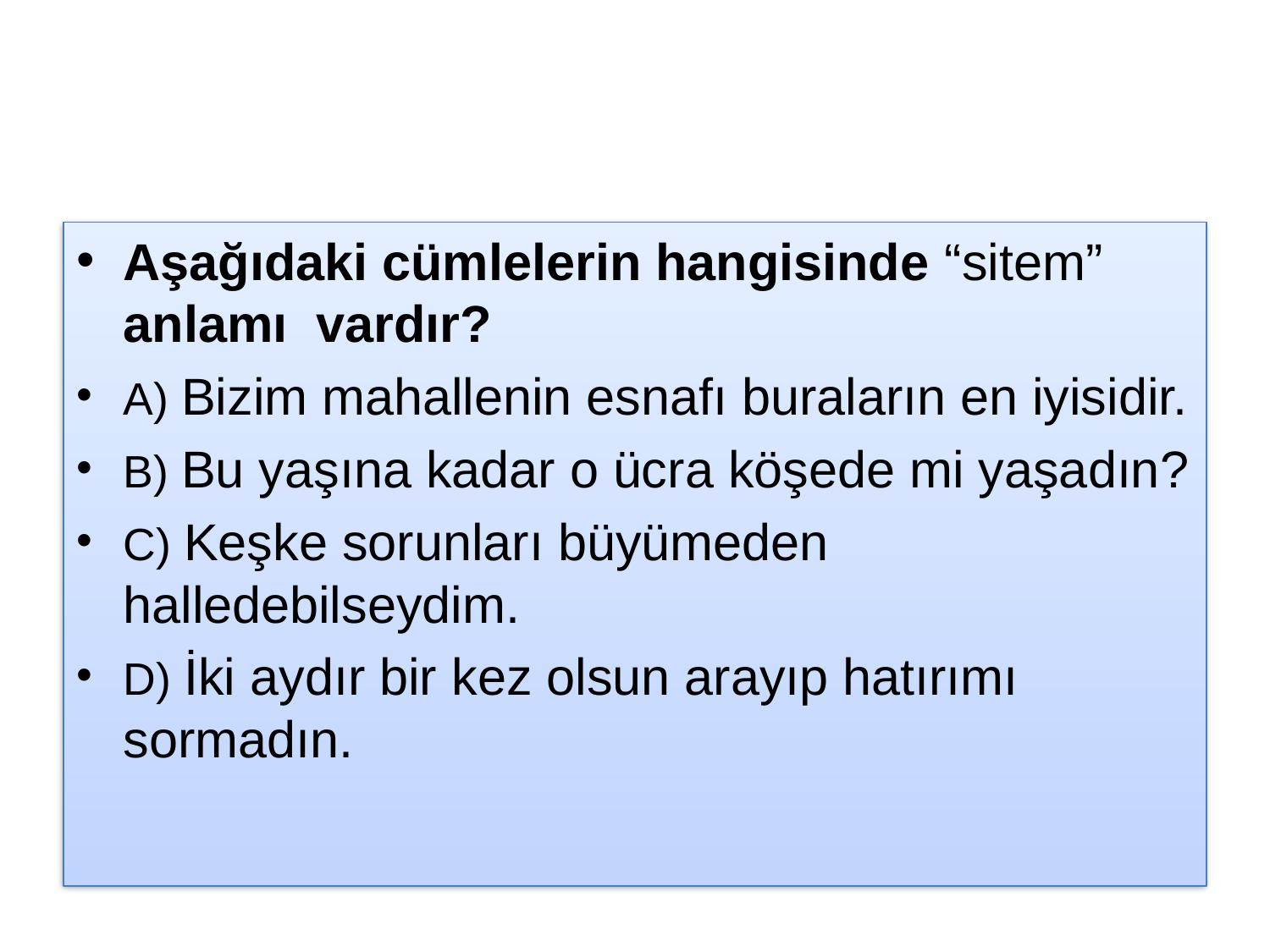

#
Aşağıdaki cümlelerin hangisinde “sitem” anlamı  vardır?
A) Bizim mahallenin esnafı buraların en iyisidir.
B) Bu yaşına kadar o ücra köşede mi yaşadın?
C) Keşke sorunları büyümeden halledebilseydim.
D) İki aydır bir kez olsun arayıp hatırımı sormadın.